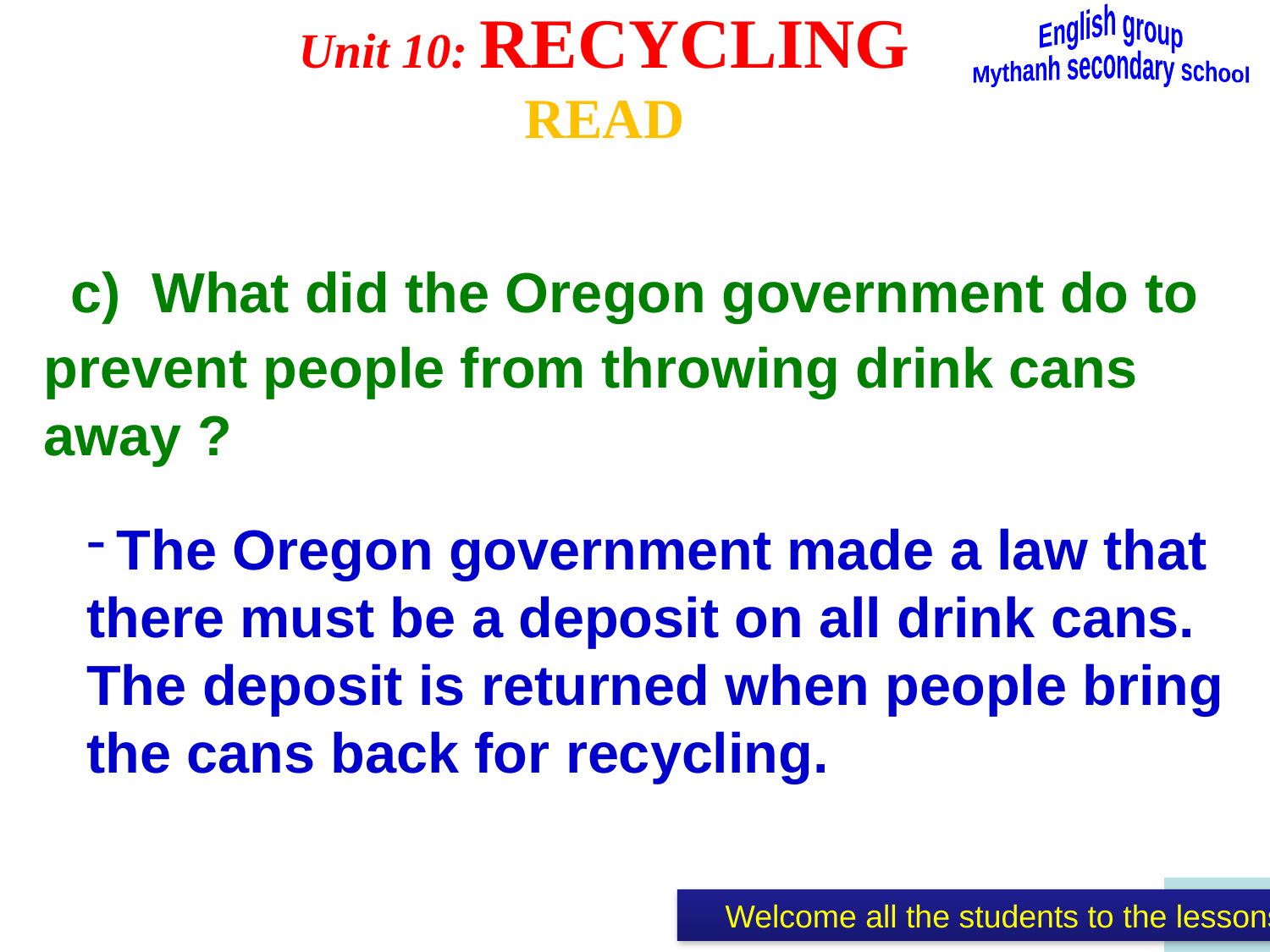

Unit 10: RECYCLING
READ
English group
Mythanh secondary school
 c)  What did the Oregon government do to prevent people from throwing drink cans away ?
The Oregon government made a law that
there must be a deposit on all drink cans.
The deposit is returned when people bring
the cans back for recycling.

    Welcome all the students to the lessons of English group - My Thanh Secondary school.